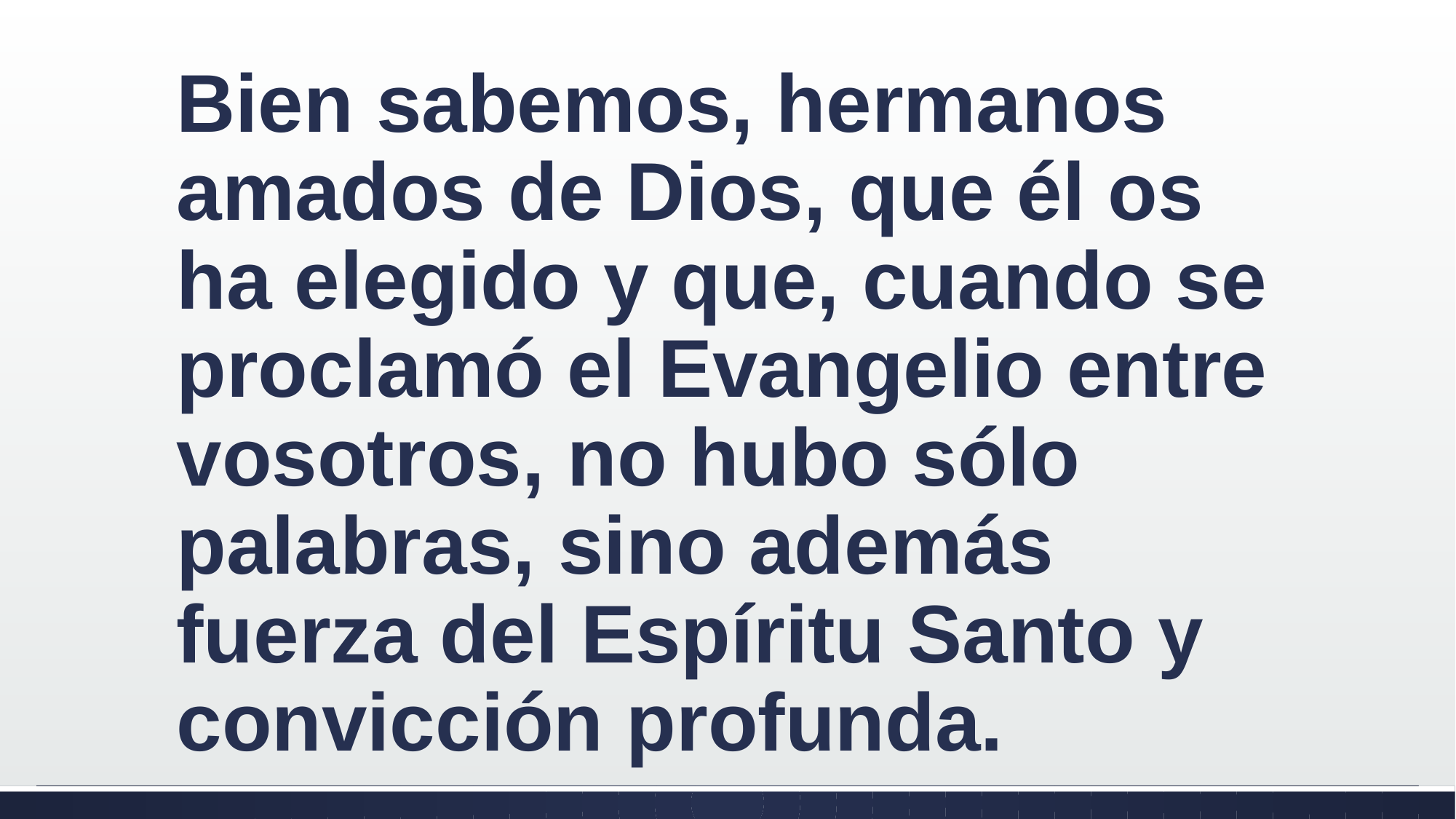

#
Bien sabemos, hermanos amados de Dios, que él os ha elegido y que, cuando se proclamó el Evangelio entre vosotros, no hubo sólo palabras, sino además fuerza del Espíritu Santo y convicción profunda.